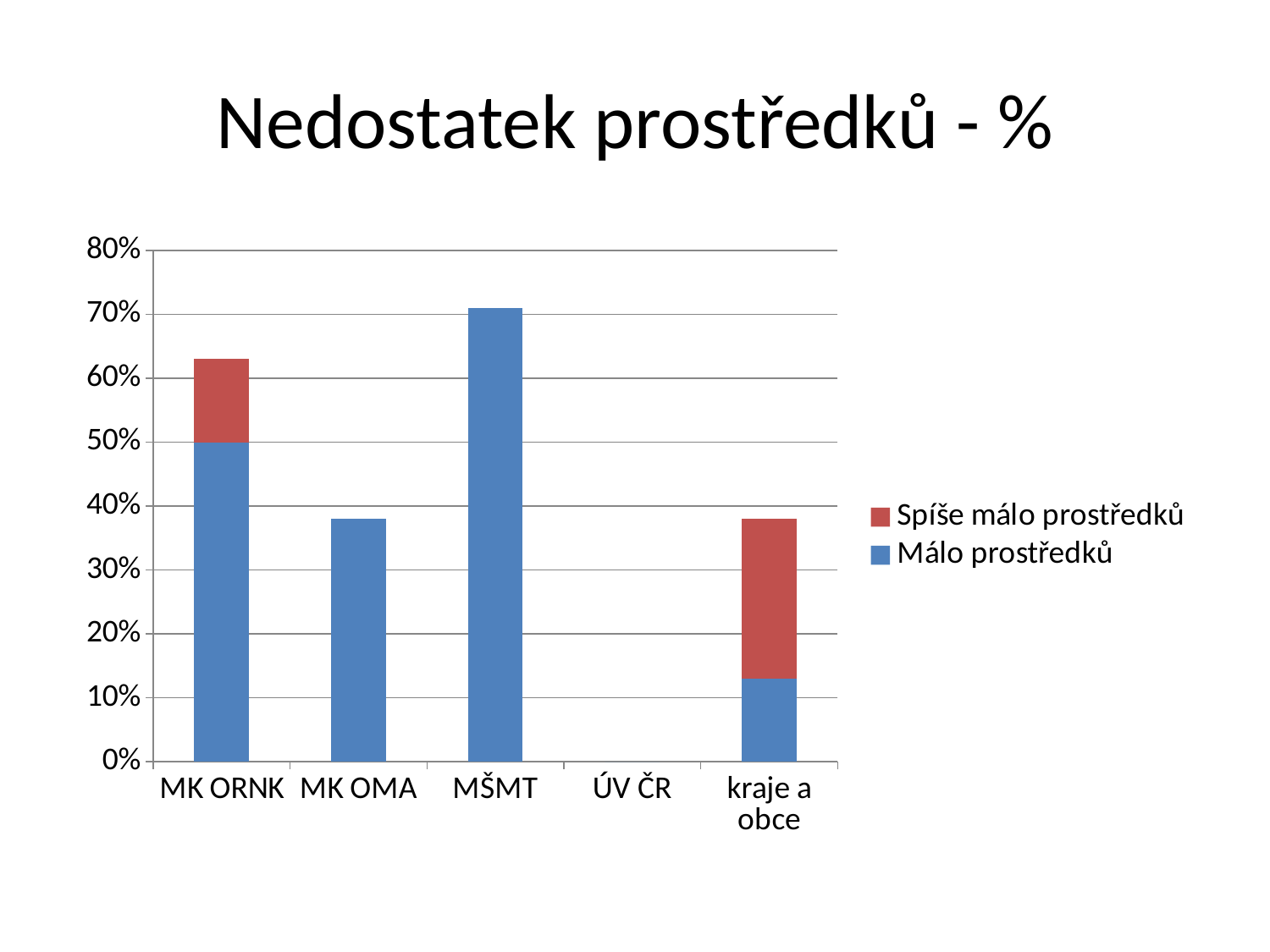

# Nedostatek prostředků - %

### Chart

| Category | Málo prostředků | Spíše málo prostředků |
|---|---|---|
| MK ORNK | 0.5 | 0.13 |
| MK OMA | 0.38 | None |
| MŠMT | 0.71 | None |
| ÚV ČR | 0.0 | None |
| kraje a obce | 0.13 | 0.25 |